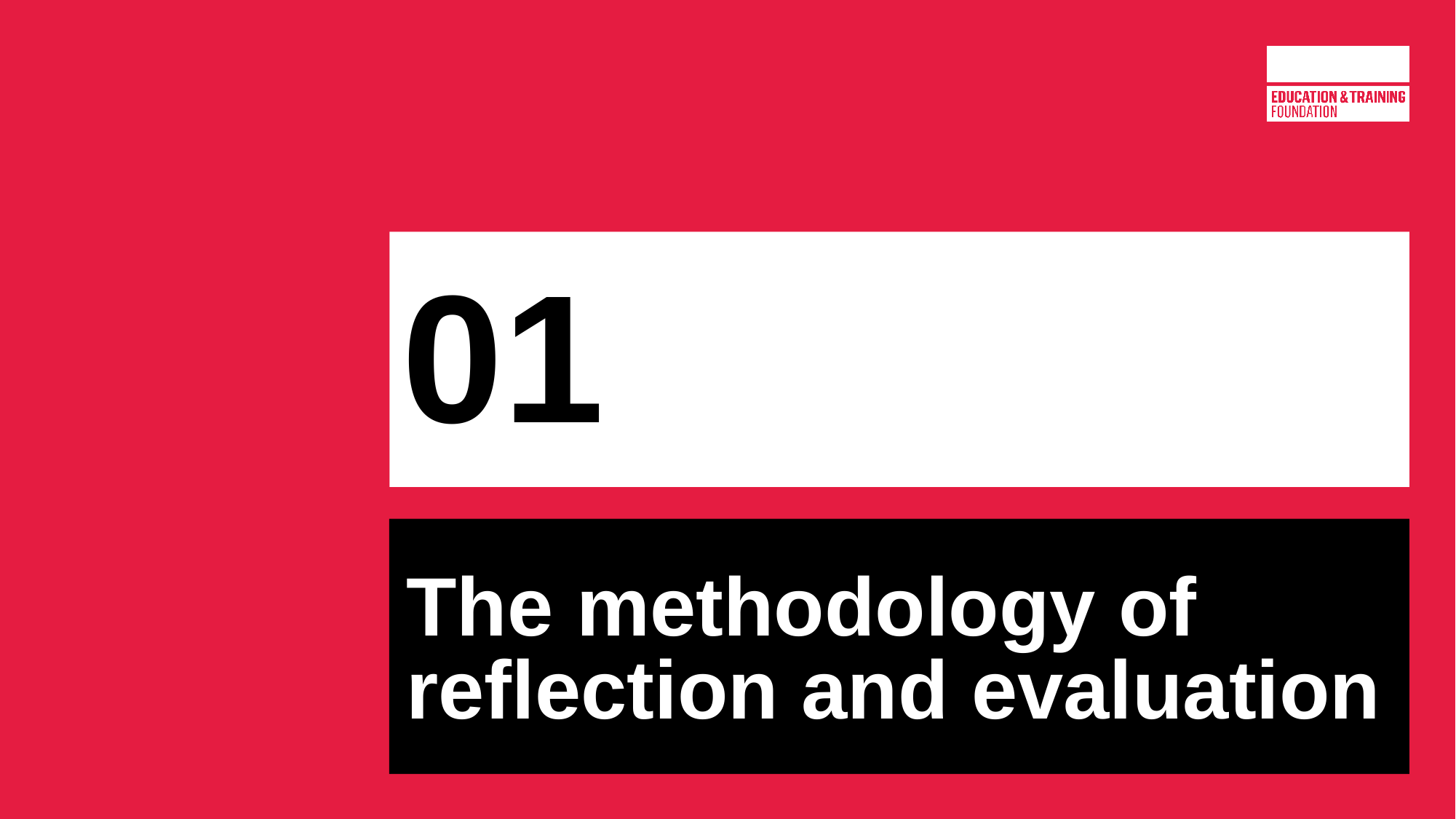

# 01
The methodology of reflection and evaluation